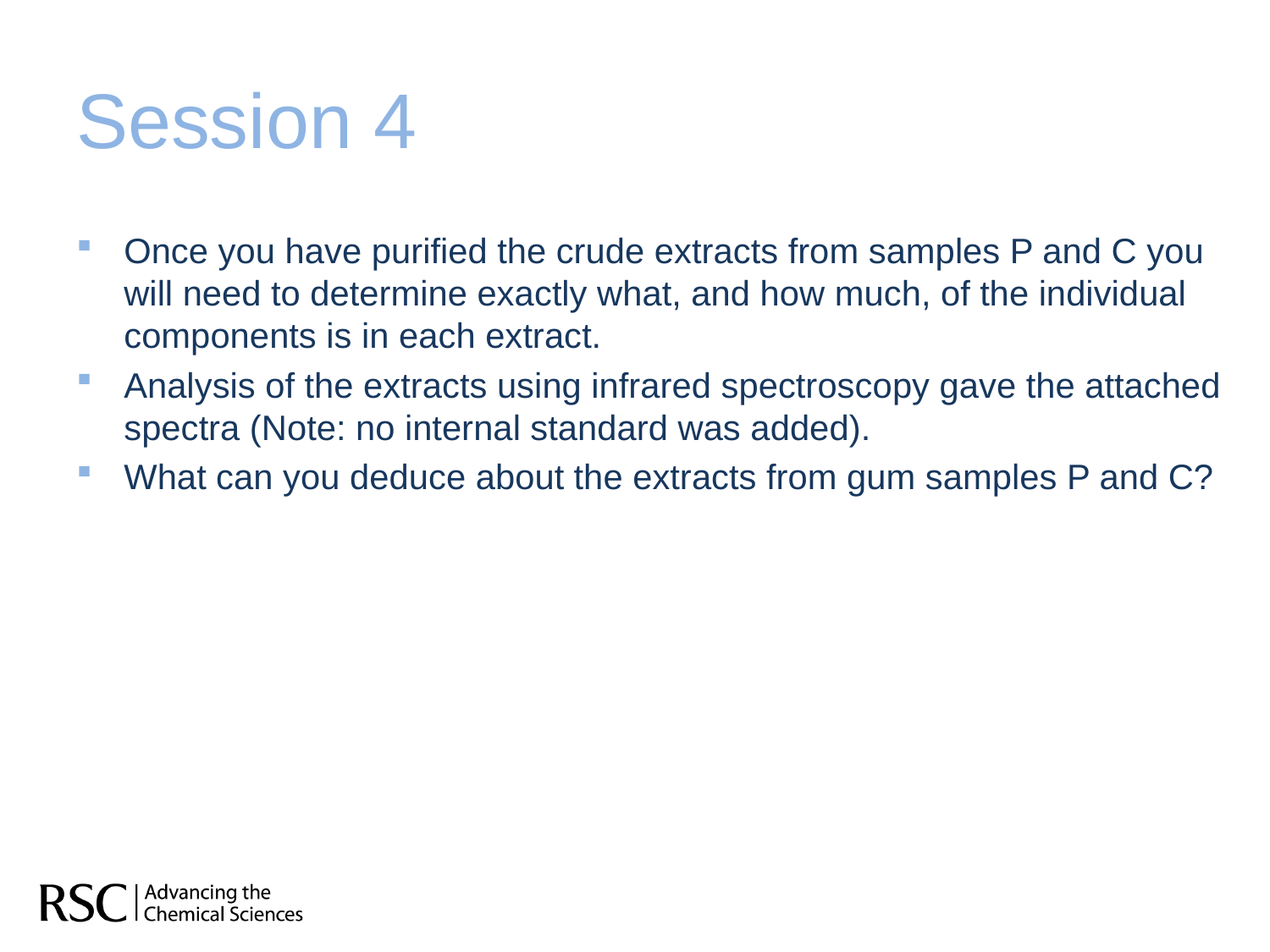

# Session 4
Once you have purified the crude extracts from samples P and C you will need to determine exactly what, and how much, of the individual components is in each extract.
Analysis of the extracts using infrared spectroscopy gave the attached spectra (Note: no internal standard was added).
What can you deduce about the extracts from gum samples P and C?